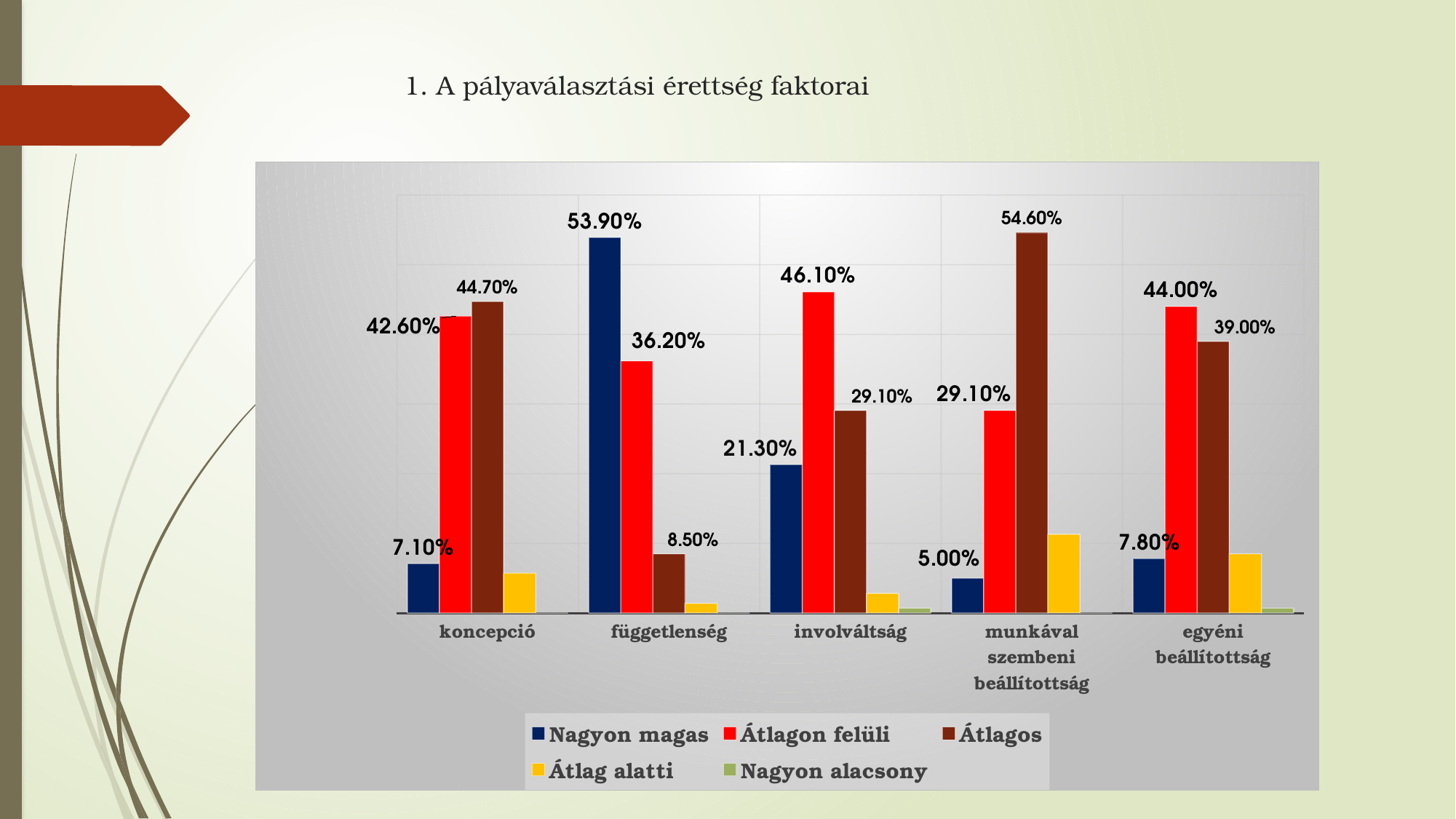

# 1. A pályaválasztási érettség faktorai

### Chart

| Category | Nagyon magas | Átlagon felüli | Átlagos | Átlag alatti | Nagyon alacsony |
|---|---|---|---|---|---|
| koncepció | 0.071 | 0.426 | 0.447 | 0.057 | 0.0 |
| függetlenség | 0.539 | 0.362 | 0.085 | 0.014 | 0.0 |
| involváltság | 0.213 | 0.461 | 0.291 | 0.028 | 0.007 |
| munkával szembeni beállítottság | 0.05 | 0.291 | 0.546 | 0.113 | 0.0 |
| egyéni beállítottság | 0.078 | 0.44 | 0.39 | 0.085 | 0.007 |